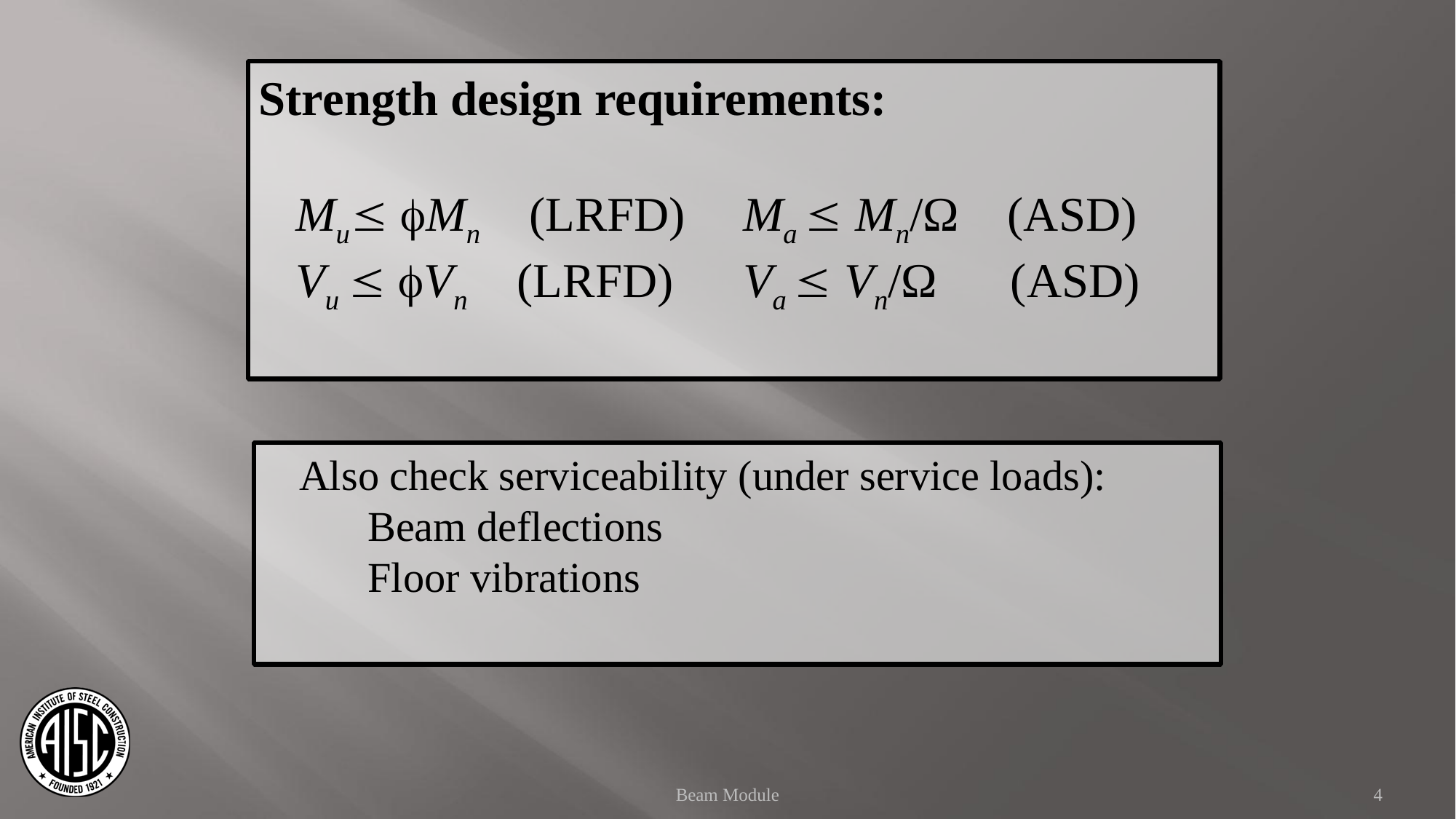

Strength design requirements:

   Mu≤ φMn    (LRFD)	Ma ≤ Mn/Ω    (ASD)
   Vu 	≤ φVn       (LRFD) 	Va ≤ Vn/Ω      (ASD)

	Also check serviceability (under service loads):
		Beam deflections
		Floor vibrations

Beam Module
4